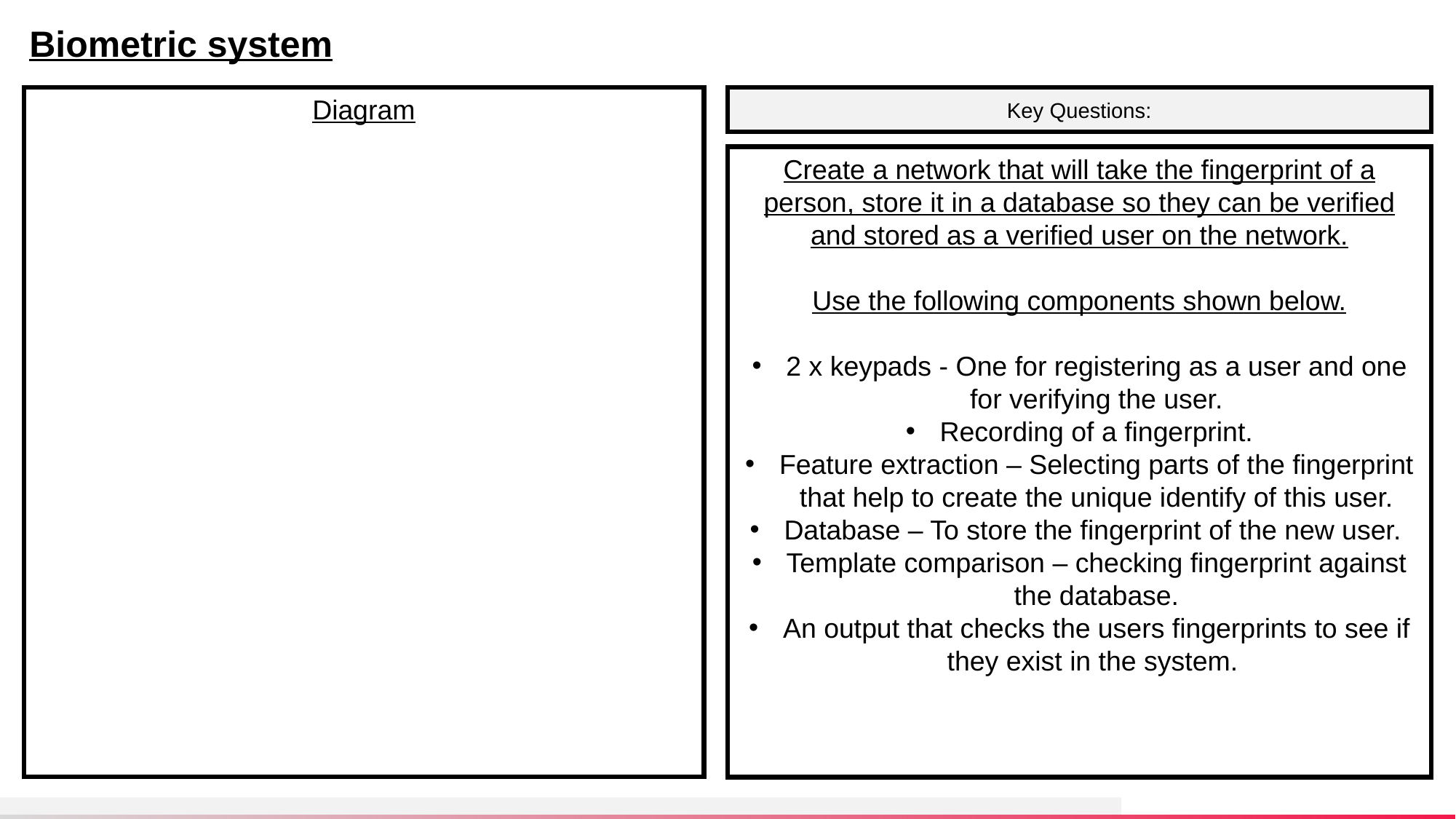

Biometric system
Diagram
Key Questions:
Create a network that will take the fingerprint of a person, store it in a database so they can be verified and stored as a verified user on the network.

Use the following components shown below.

2 x keypads - One for registering as a user and one for verifying the user.
Recording of a fingerprint.
Feature extraction – Selecting parts of the fingerprint that help to create the unique identify of this user.
Database – To store the fingerprint of the new user.
Template comparison – checking fingerprint against the database.
An output that checks the users fingerprints to see if they exist in the system.